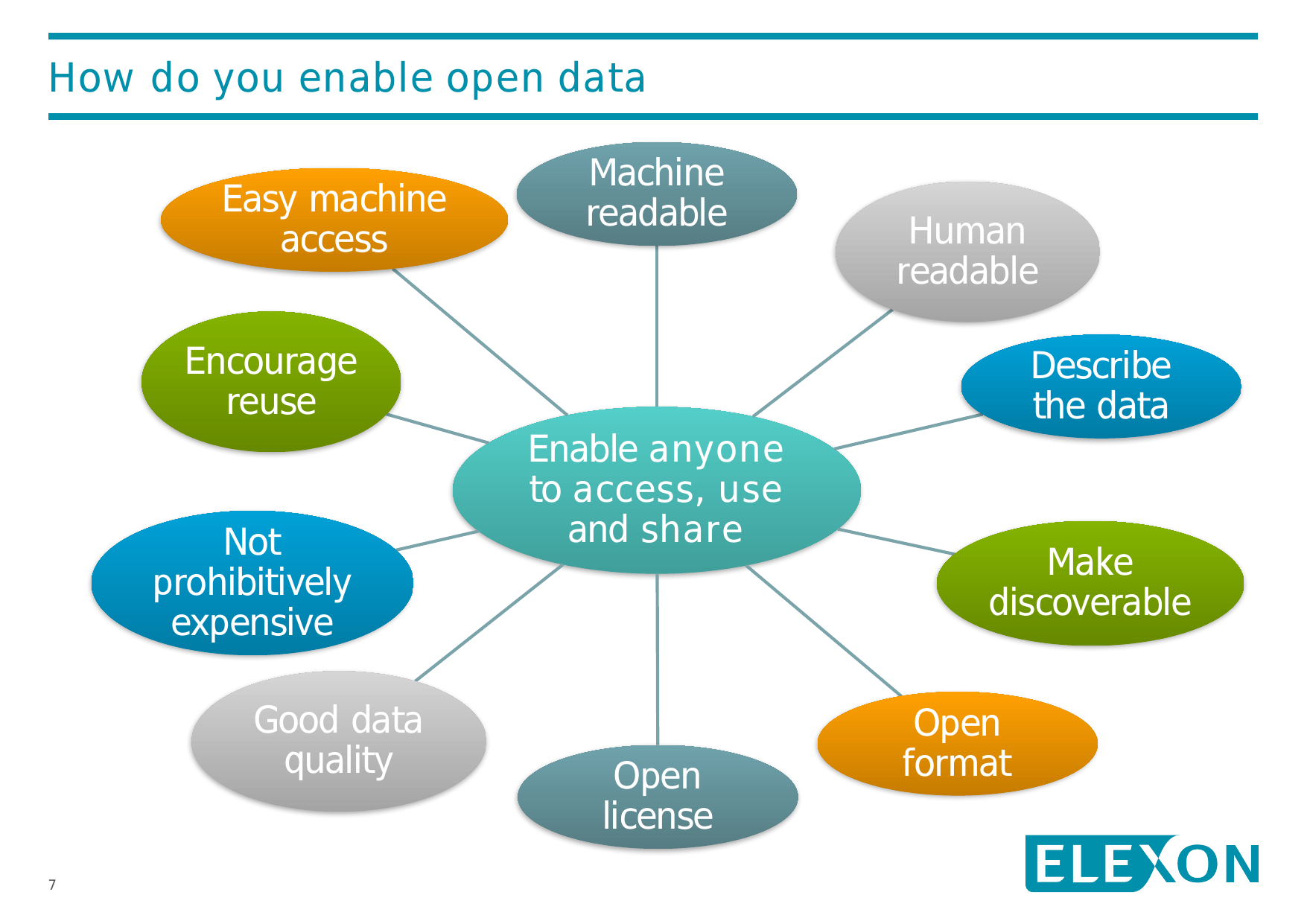

# How do you enable open data
Machine readable
Easy machine access
Human readable
Encourage reuse

Describe the data

Enable anyone to access, use and share

Not prohibitively expensive
Make discoverable

Good data quality
Open format
Open license
7